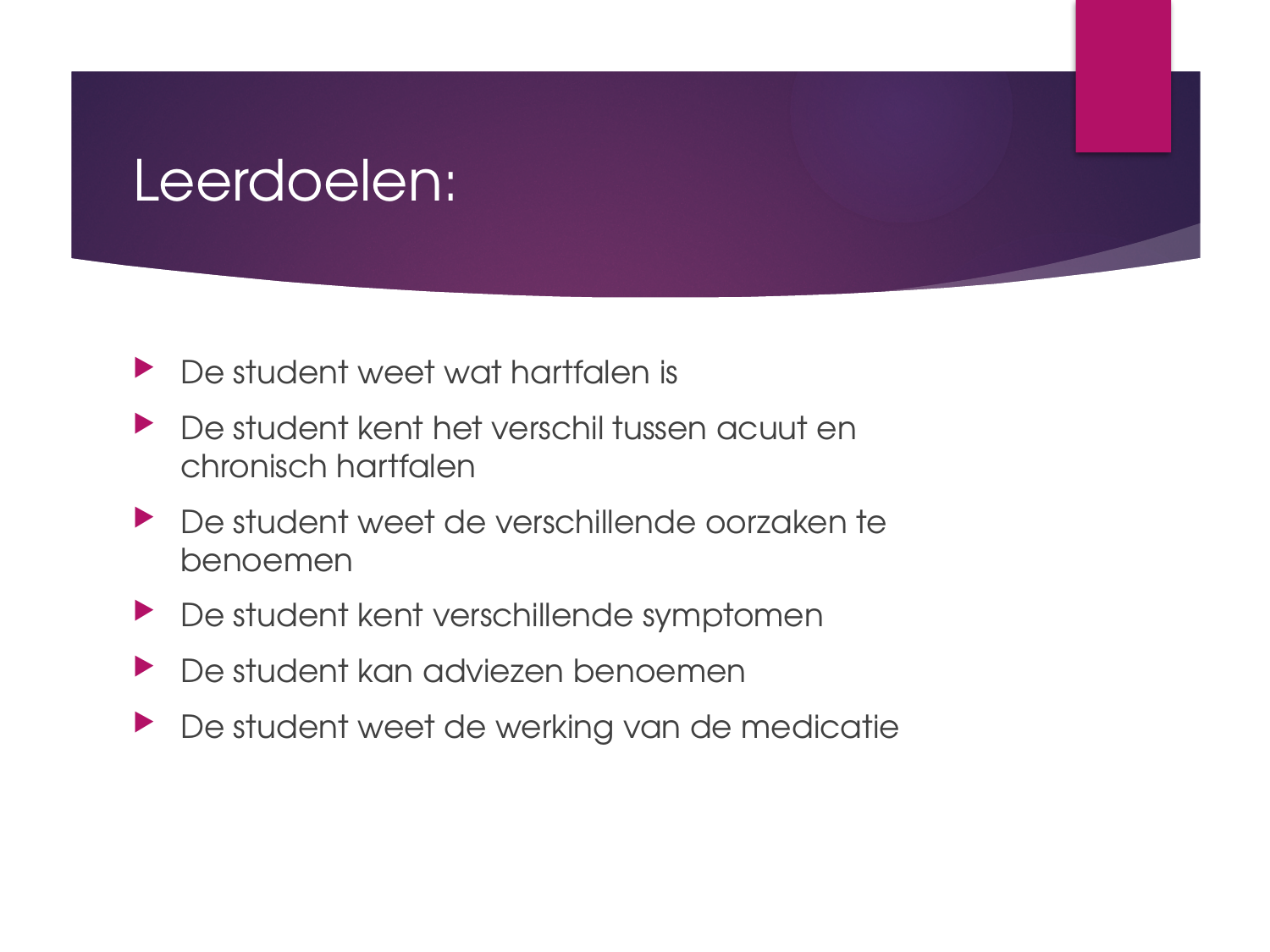

# Leerdoelen:
De student weet wat hartfalen is
De student kent het verschil tussen acuut en chronisch hartfalen
De student weet de verschillende oorzaken te benoemen
De student kent verschillende symptomen
De student kan adviezen benoemen
De student weet de werking van de medicatie